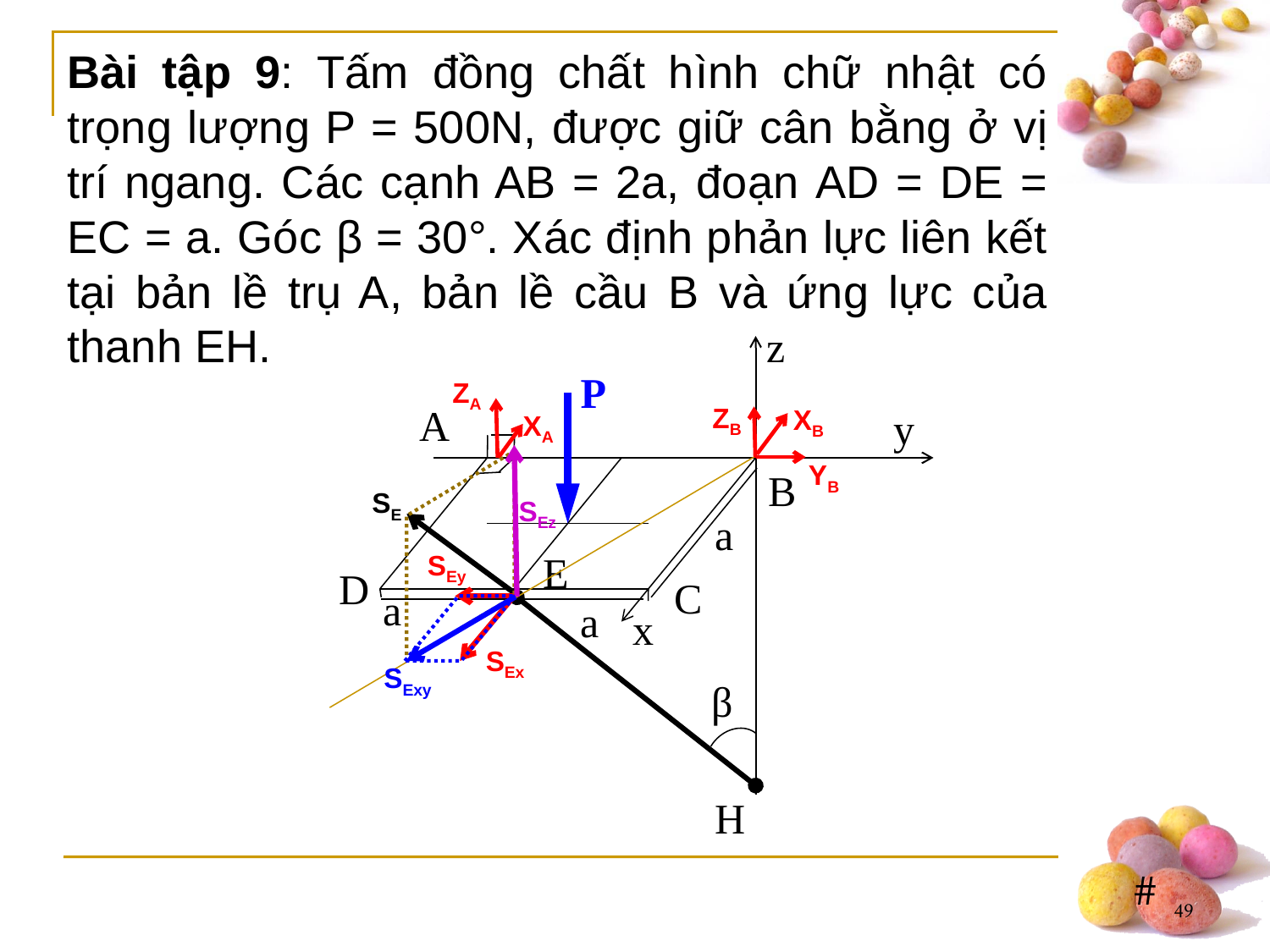

Bài tập 9: Tấm đồng chất hình chữ nhật có trọng lượng P = 500N, được giữ cân bằng ở vị trí ngang. Các cạnh AB = 2a, đoạn AD = DE = EC = a. Góc β = 30°. Xác định phản lực liên kết tại bản lề trụ A, bản lề cầu B và ứng lực của thanh EH.
z
P
A
y

B

a
E
D
C
a

a

x

β

H
ZA
XA
ZB
XB
YB
SEz
SE

SEy
SEx

SExy
49